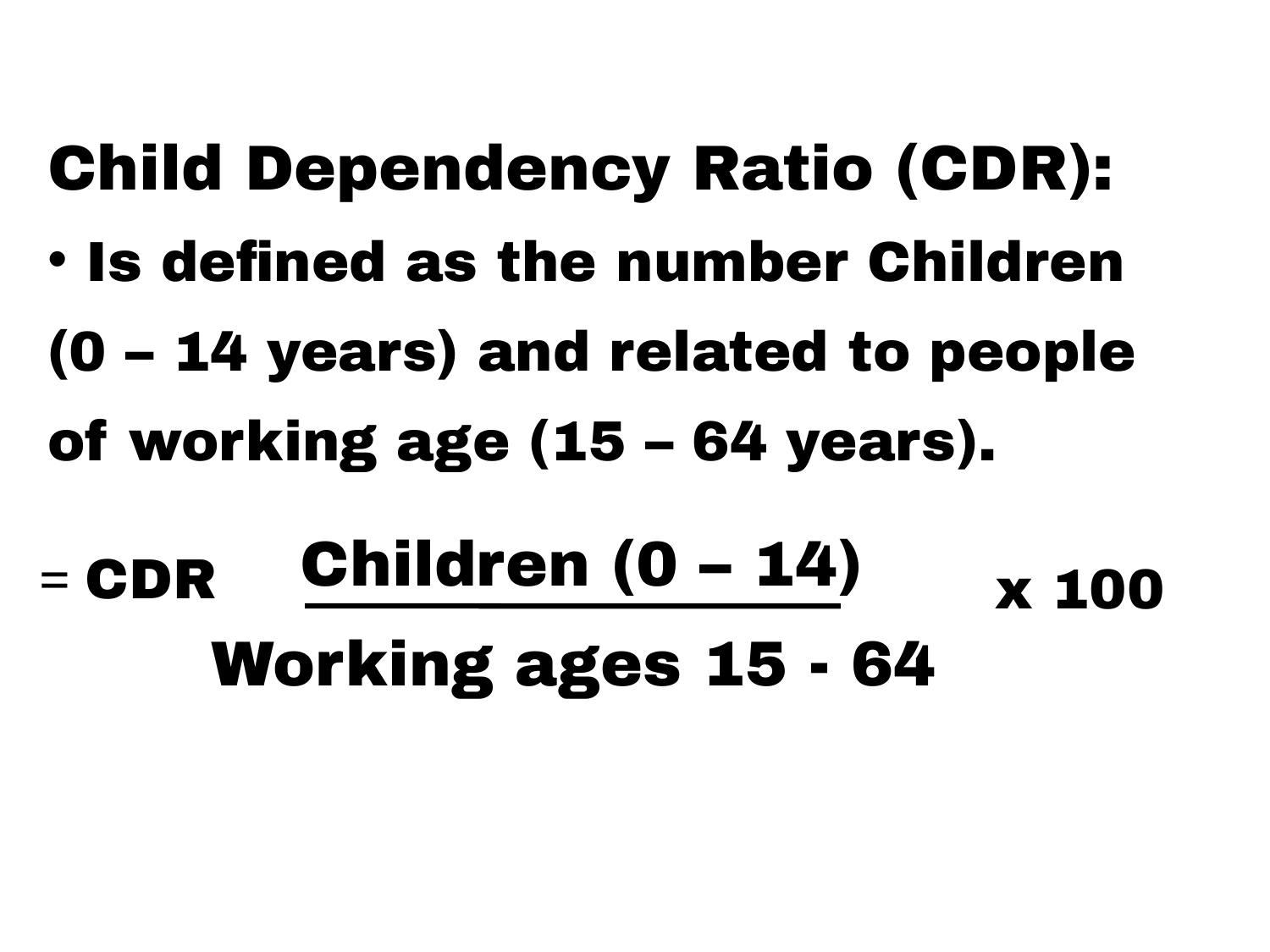

Child Dependency Ratio (CDR):
 Is defined as the number Children (0 – 14 years) and related to people of working age (15 – 64 years).
Children (0 – 14)
CDR =
x 100
Working ages 15 - 64